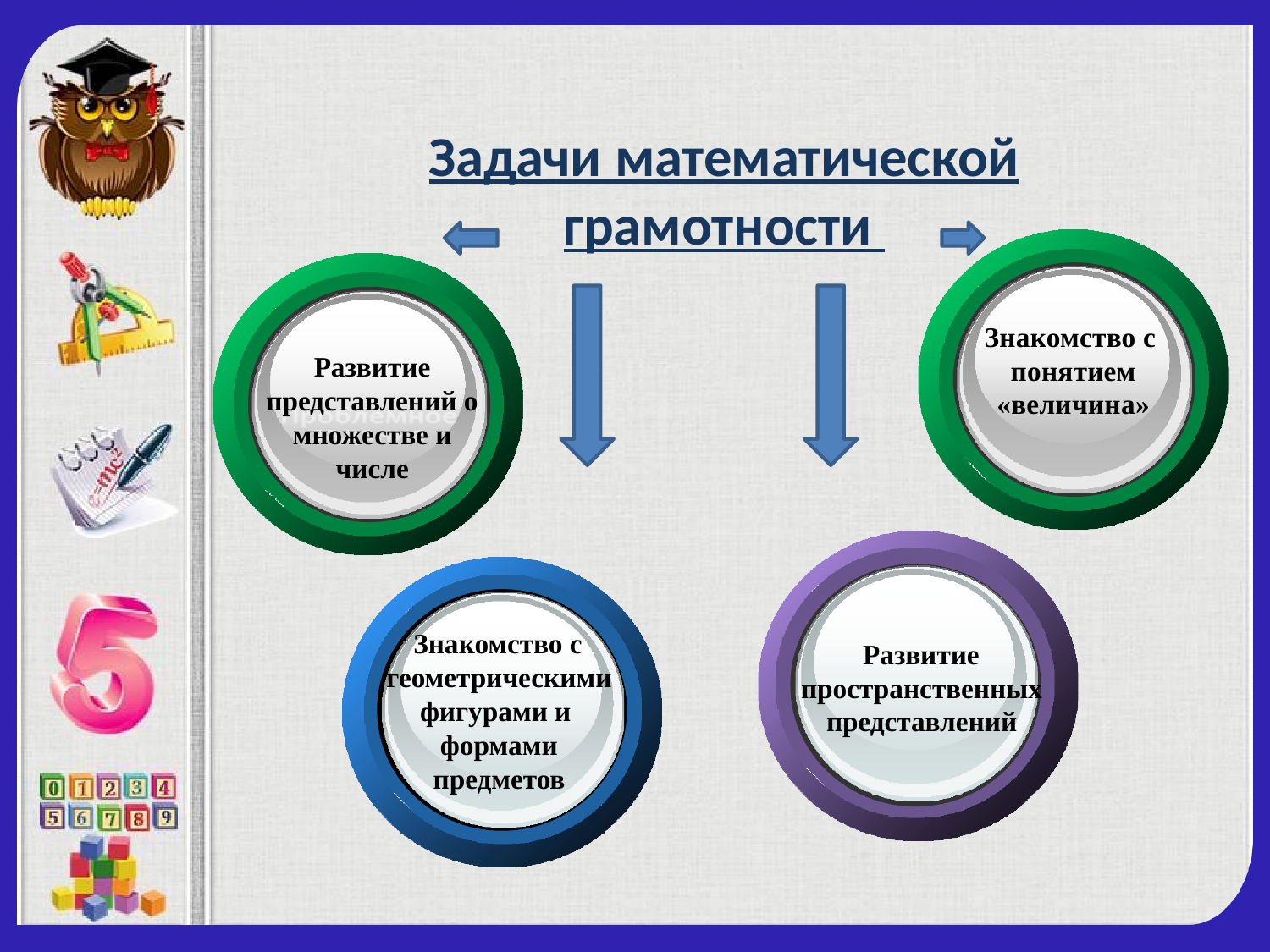

# Задачи математической грамотности

Развитие представлений о множестве и числе

    Знакомство с понятием «величина»
Знакомство с геометрическими фигурами и  формами предметов
Развитие пространственных представлений